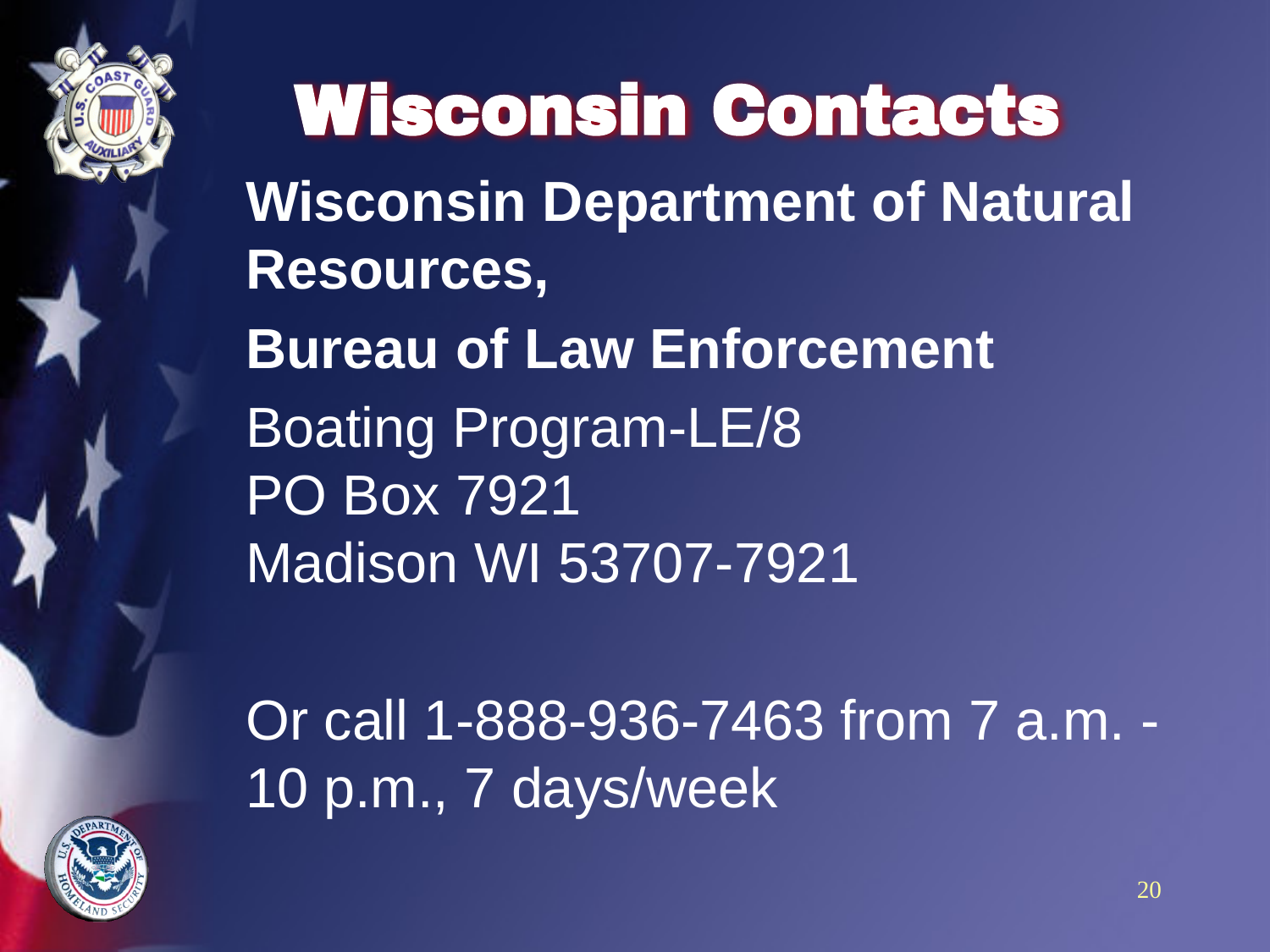

# Wisconsin Contacts
Wisconsin Department of Natural Resources,
Bureau of Law Enforcement
Boating Program-LE/8
PO Box 7921
Madison WI 53707-7921

Or call 1-888-936-7463 from 7 a.m. - 10 p.m., 7 days/week

20